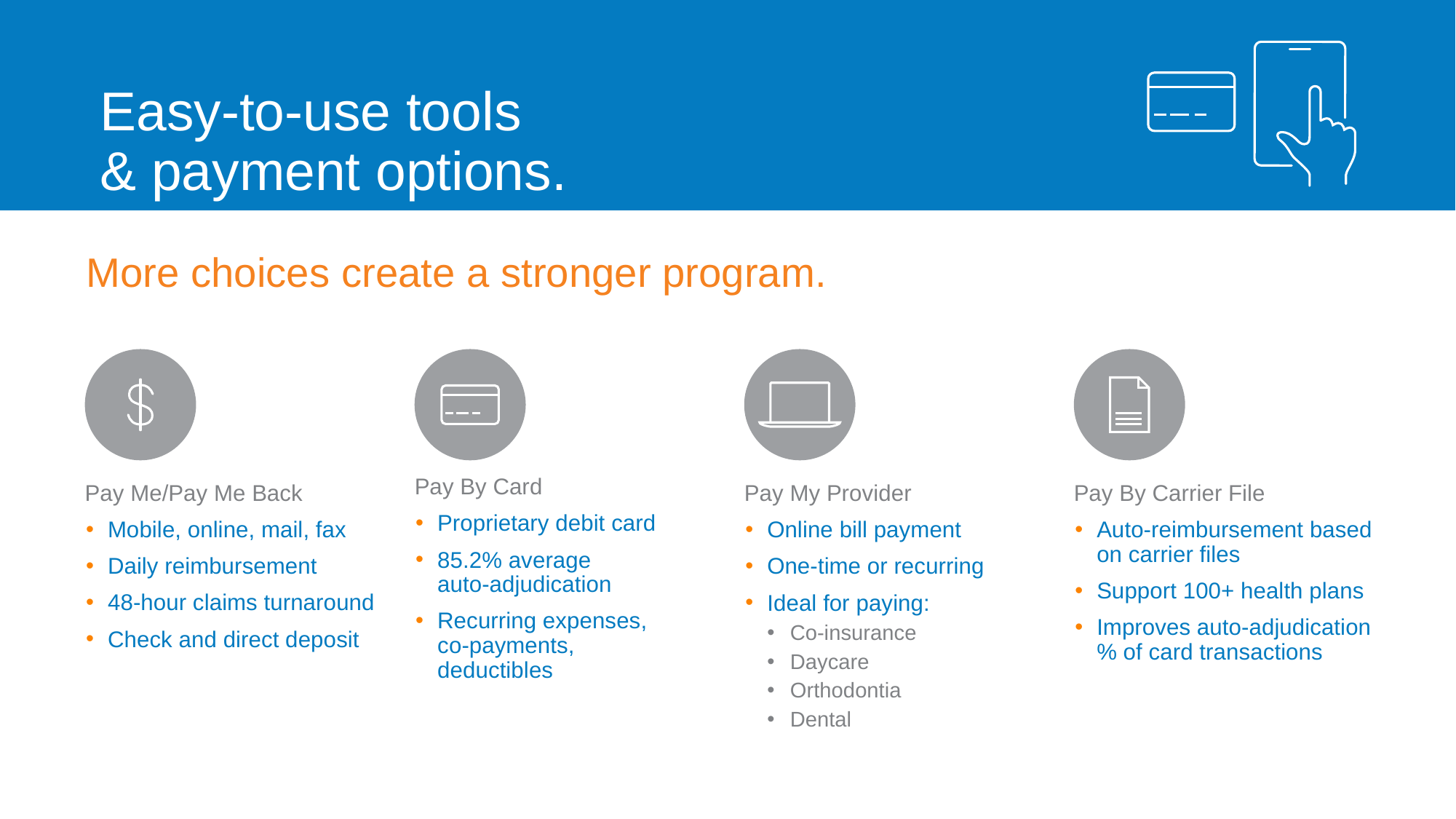

# Easy-to-use tools & payment options.
More choices create a stronger program.

Pay By Card
Proprietary debit card
85.2% average
auto-adjudication
Recurring expenses,
co-payments, deductibles
Pay Me/Pay Me Back
Mobile, online, mail, fax
Daily reimbursement
48-hour claims turnaround
Check and direct deposit
Pay By Carrier File
Auto-reimbursement based on carrier files
Support 100+ health plans
Improves auto-adjudication % of card transactions
Pay My Provider
Online bill payment
One-time or recurring
Ideal for paying:
Co-insurance
Daycare
Orthodontia
Dental